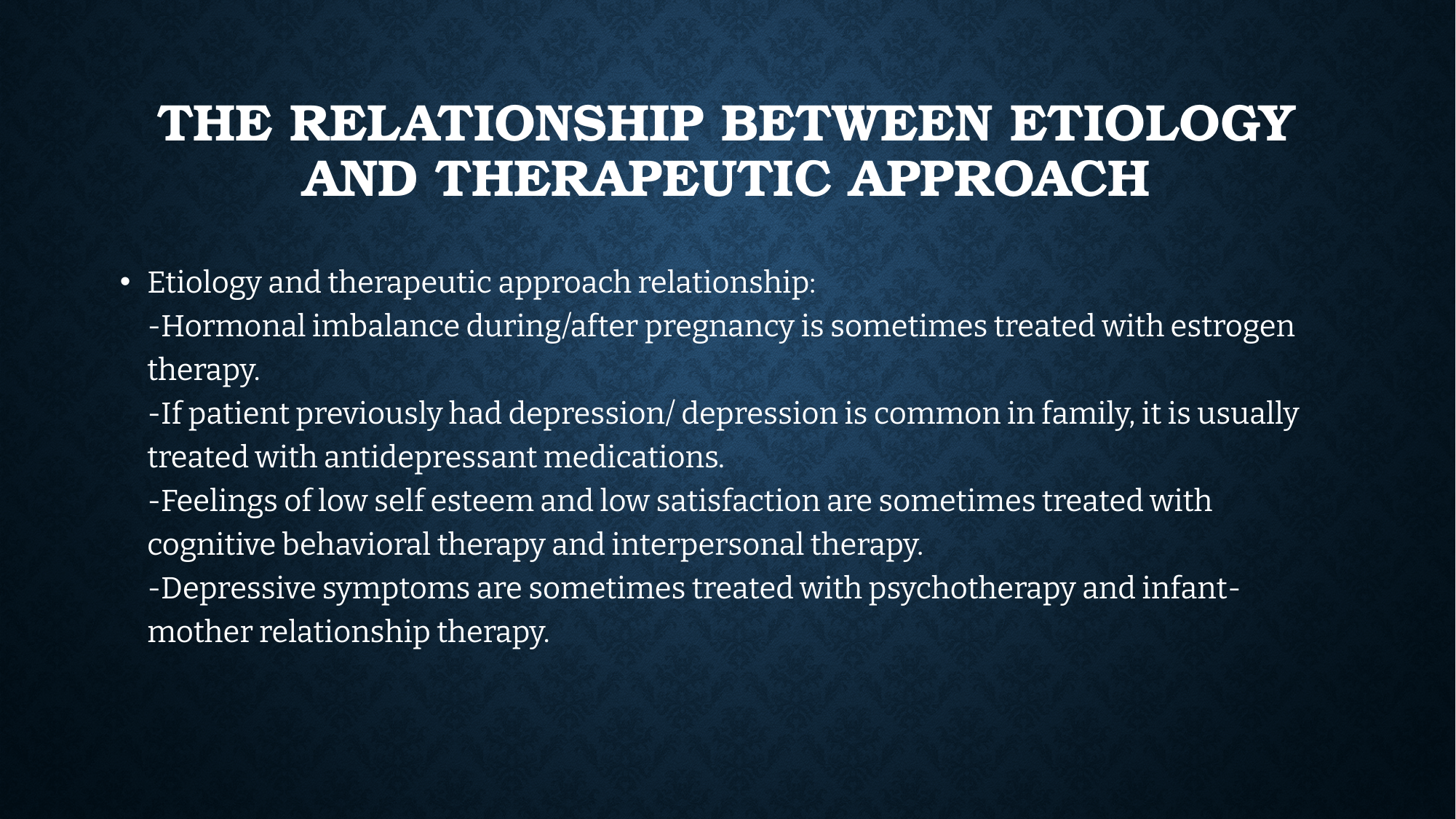

# the relationship between etiology and therapeutic approach
Etiology and therapeutic approach relationship:
-Hormonal imbalance during/after pregnancy is sometimes treated with estrogen therapy.
-If patient previously had depression/ depression is common in family, it is usually treated with antidepressant medications.
-Feelings of low self esteem and low satisfaction are sometimes treated with cognitive behavioral therapy and interpersonal therapy.
-Depressive symptoms are sometimes treated with psychotherapy and infant-mother relationship therapy.